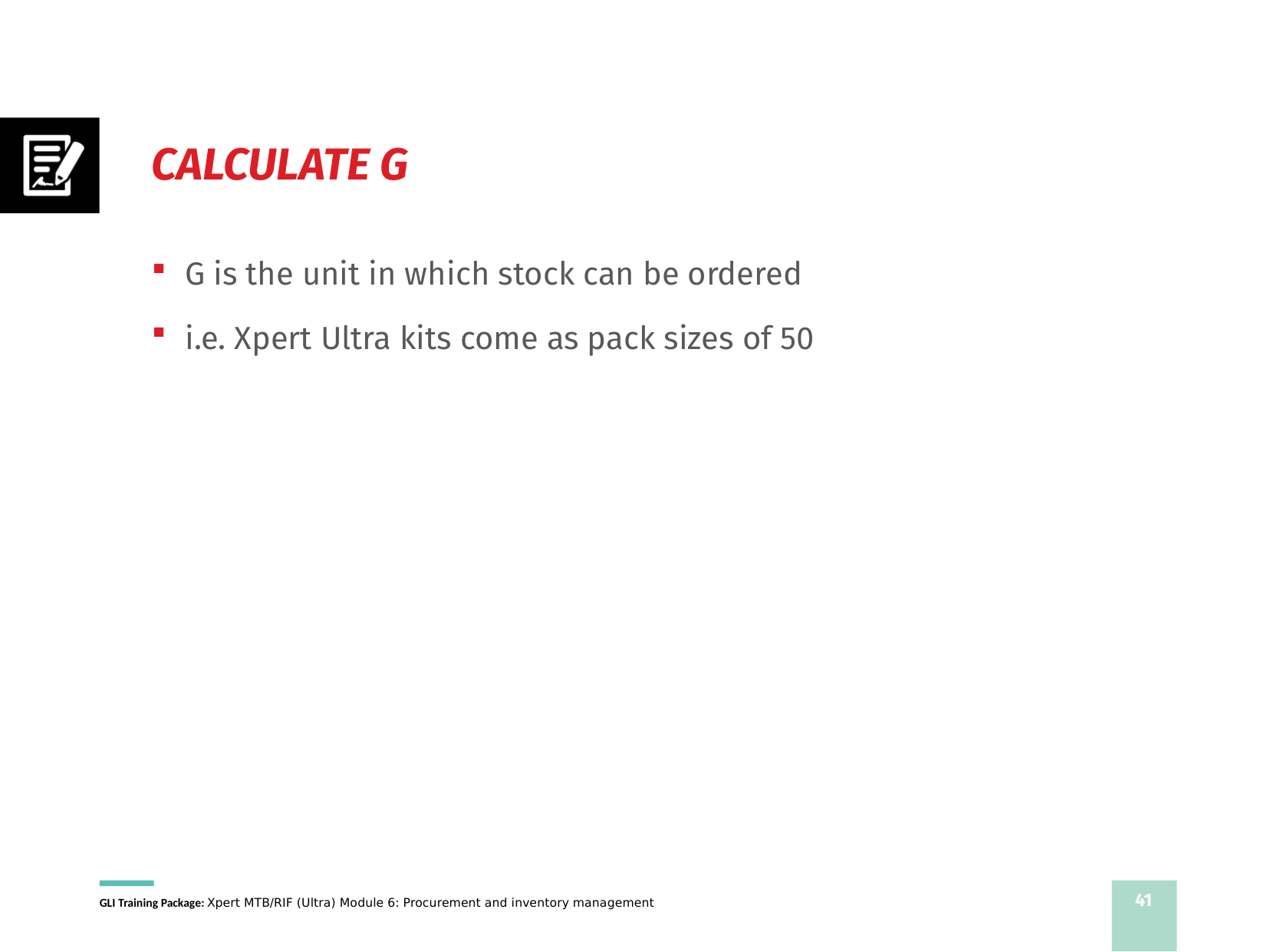

# CALCULATE G
G is the unit in which stock can be ordered
i.e. Xpert Ultra kits come as pack sizes of 50